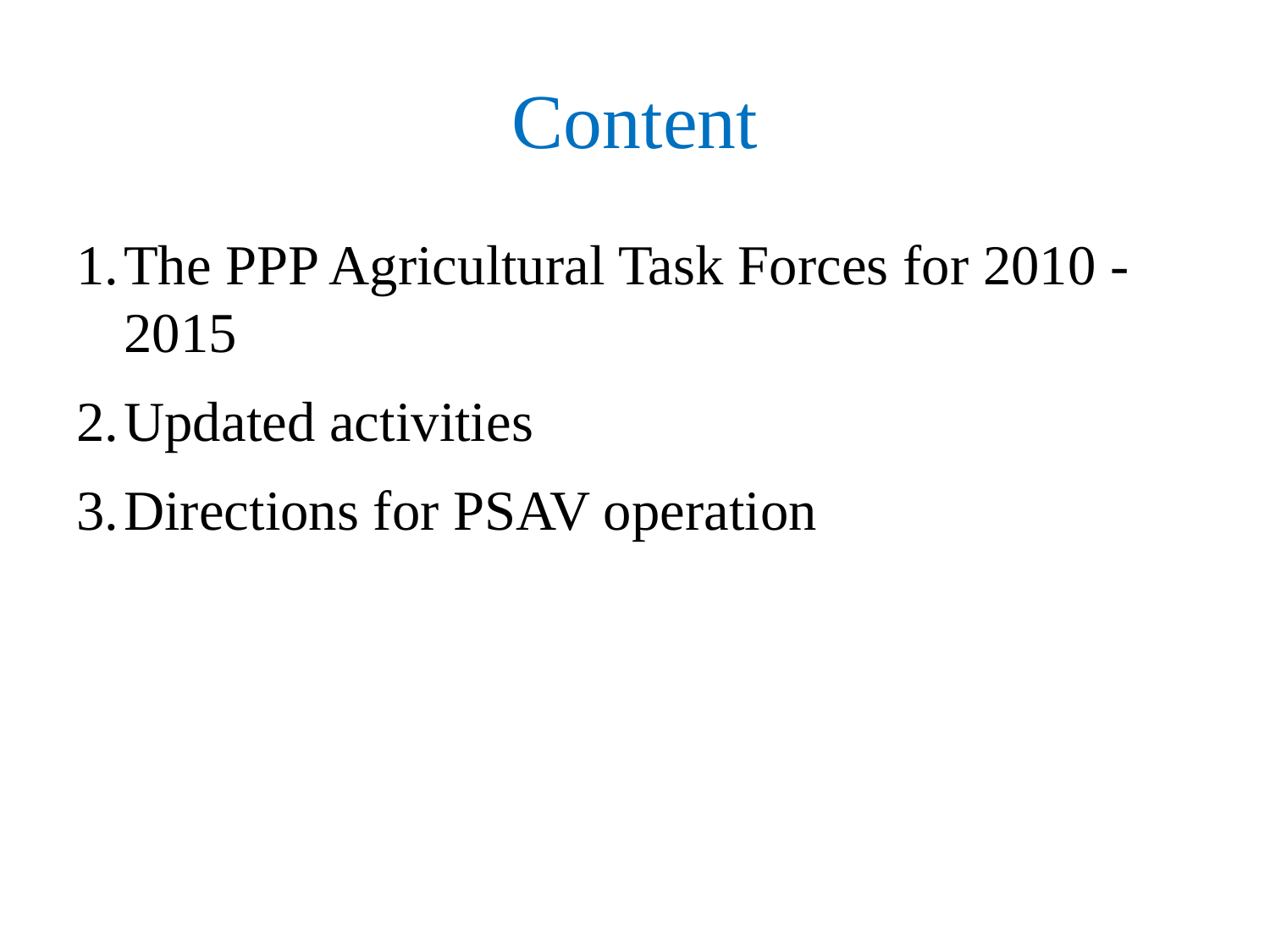

# Content
The PPP Agricultural Task Forces for 2010 - 2015
Updated activities
Directions for PSAV operation